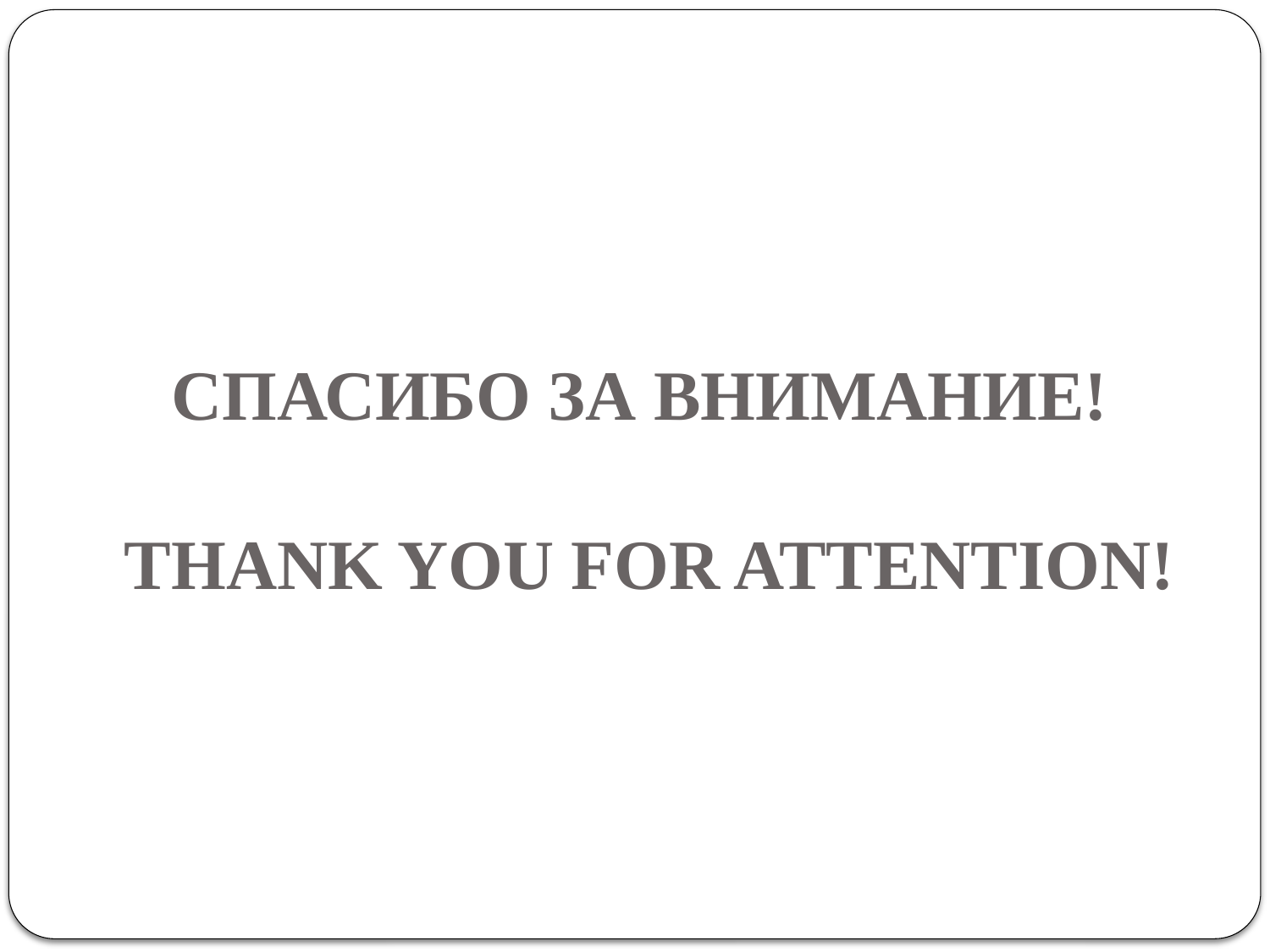

# СПАСИБО ЗА ВНИМАНИЕ! THANK YOU FOR ATTENTION!